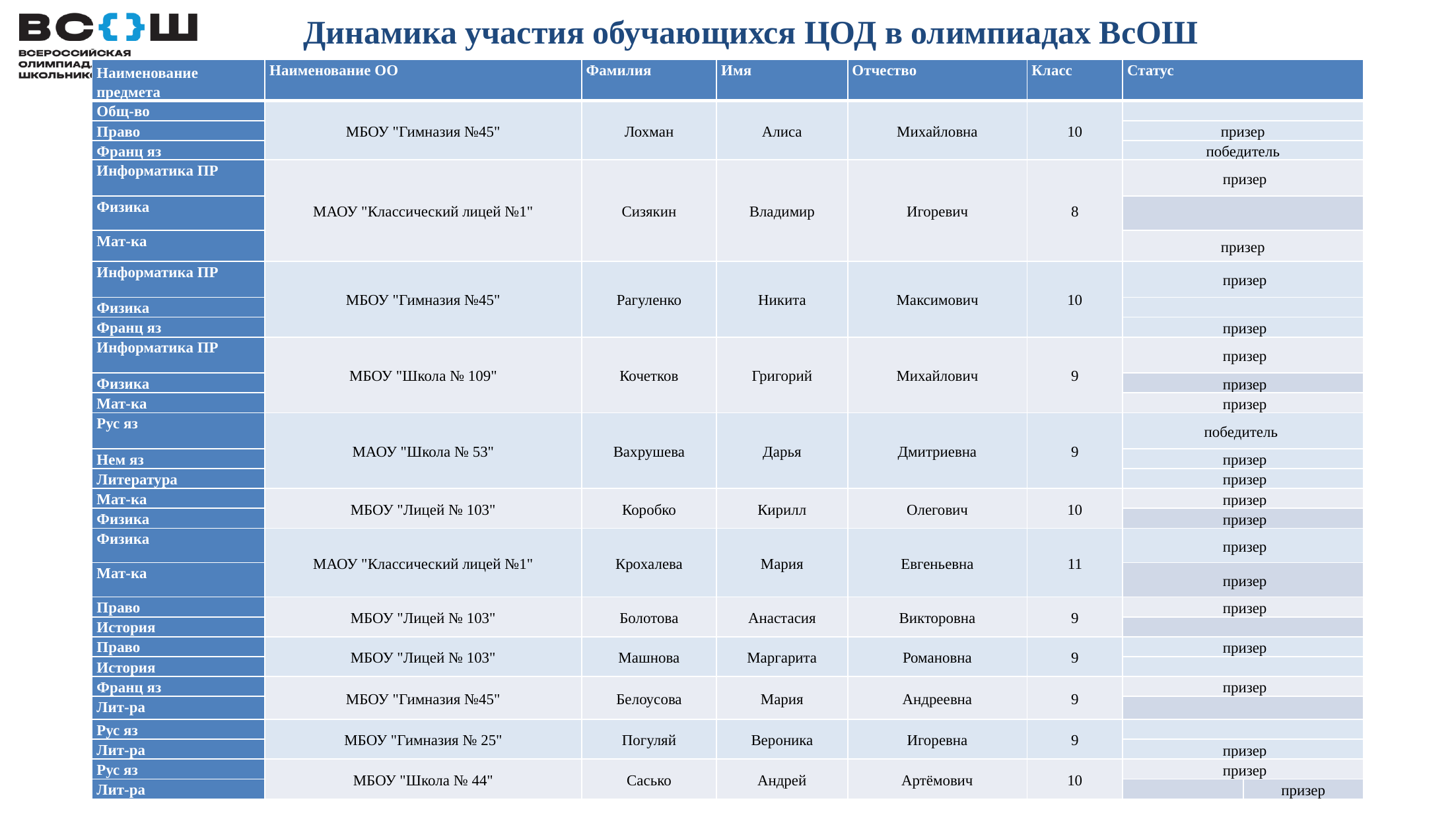

# Динамика участия обучающихся ЦОД в олимпиадах ВсОШ
| Наименование предмета | Наименование ОО | Фамилия | Имя | Отчество | Класс | Статус |  |
| --- | --- | --- | --- | --- | --- | --- | --- |
| Общ-во | МБОУ "Гимназия №45" | Лохман | Алиса | Михайловна | 10 |  |  |
| Право |  |  |  |  |  | призер |  |
| Франц яз |  |  |  |  |  | победитель |  |
| Информатика ПР | МАОУ "Классический лицей №1" | Сизякин | Владимир | Игоревич | 8 | призер |  |
| Физика |  |  |  |  |  |  |  |
| Мат-ка |  |  |  |  |  | призер |  |
| Информатика ПР | МБОУ "Гимназия №45" | Рагуленко | Никита | Максимович | 10 | призер |  |
| Физика |  |  |  |  |  |  |  |
| Франц яз |  |  |  |  |  | призер |  |
| Информатика ПР | МБОУ "Школа № 109" | Кочетков | Григорий | Михайлович | 9 | призер |  |
| Физика |  |  |  |  |  | призер |  |
| Мат-ка |  |  |  |  |  | призер |  |
| Рус яз | МАОУ "Школа № 53" | Вахрушева | Дарья | Дмитриевна | 9 | победитель |  |
| Нем яз |  |  |  |  |  | призер |  |
| Литература |  |  |  |  |  | призер |  |
| Мат-ка | МБОУ "Лицей № 103" | Коробко | Кирилл | Олегович | 10 | призер |  |
| Физика |  |  |  |  |  | призер |  |
| Физика | МАОУ "Классический лицей №1" | Крохалева | Мария | Евгеньевна | 11 | призер |  |
| Мат-ка |  |  |  |  |  | призер |  |
| Право | МБОУ "Лицей № 103" | Болотова | Анастасия | Викторовна | 9 | призер |  |
| История |  |  |  |  |  |  |  |
| Право | МБОУ "Лицей № 103" | Машнова | Маргарита | Романовна | 9 | призер |  |
| История |  |  |  |  |  |  |  |
| Франц яз | МБОУ "Гимназия №45" | Белоусова | Мария | Андреевна | 9 | призер |  |
| Лит-ра |  |  |  |  |  |  |  |
| Рус яз | МБОУ "Гимназия № 25" | Погуляй | Вероника | Игоревна | 9 |  |  |
| Лит-ра |  |  |  |  |  | призер |  |
| Рус яз | МБОУ "Школа № 44" | Сасько | Андрей | Артёмович | 10 | призер |  |
| Лит-ра |  |  |  |  |  |  | призер |